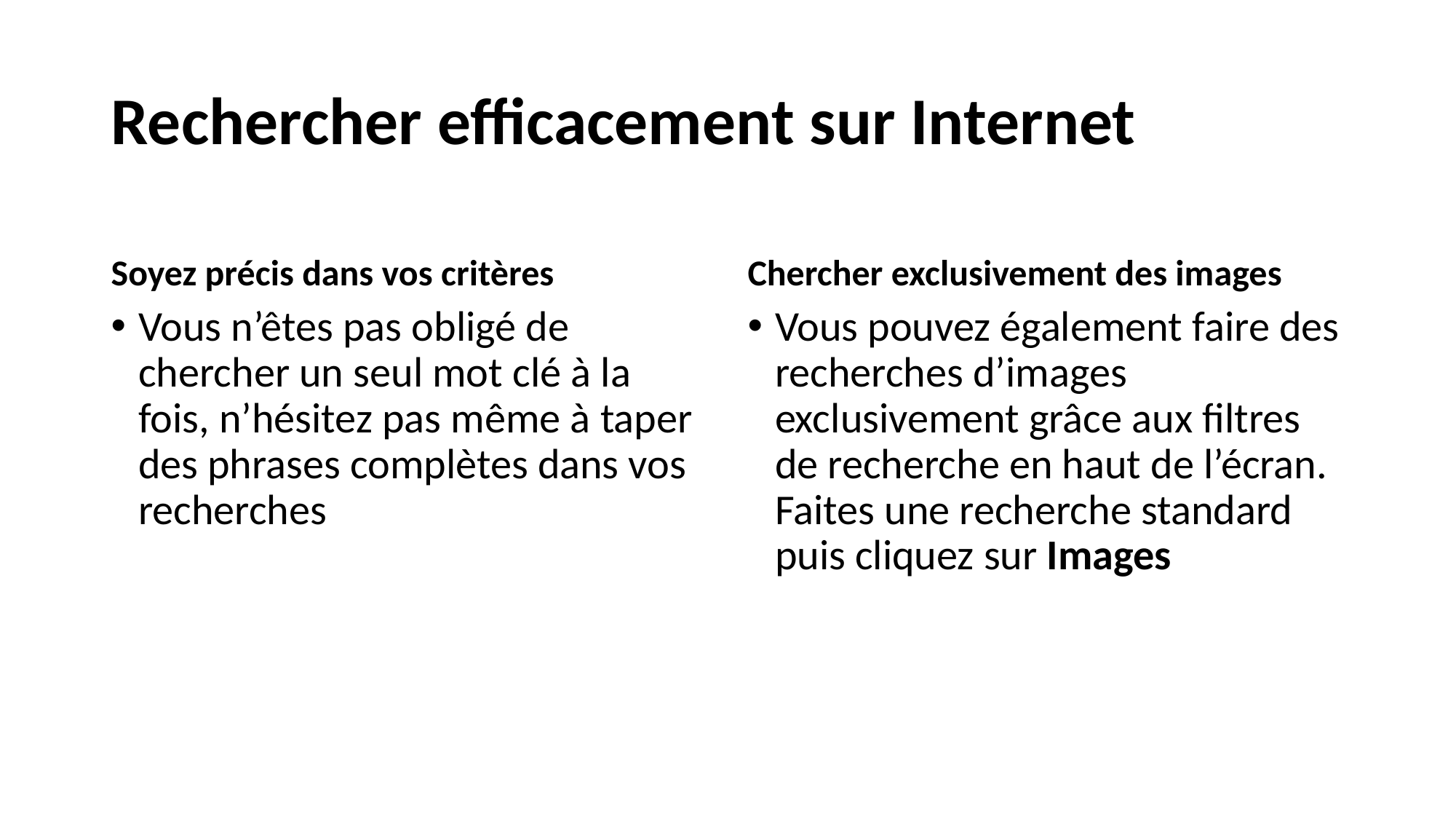

# Rechercher efficacement sur Internet
Soyez précis dans vos critères
Chercher exclusivement des images
Vous n’êtes pas obligé de chercher un seul mot clé à la fois, n’hésitez pas même à taper des phrases complètes dans vos recherches
Vous pouvez également faire des recherches d’images exclusivement grâce aux filtres de recherche en haut de l’écran. Faites une recherche standard puis cliquez sur Images